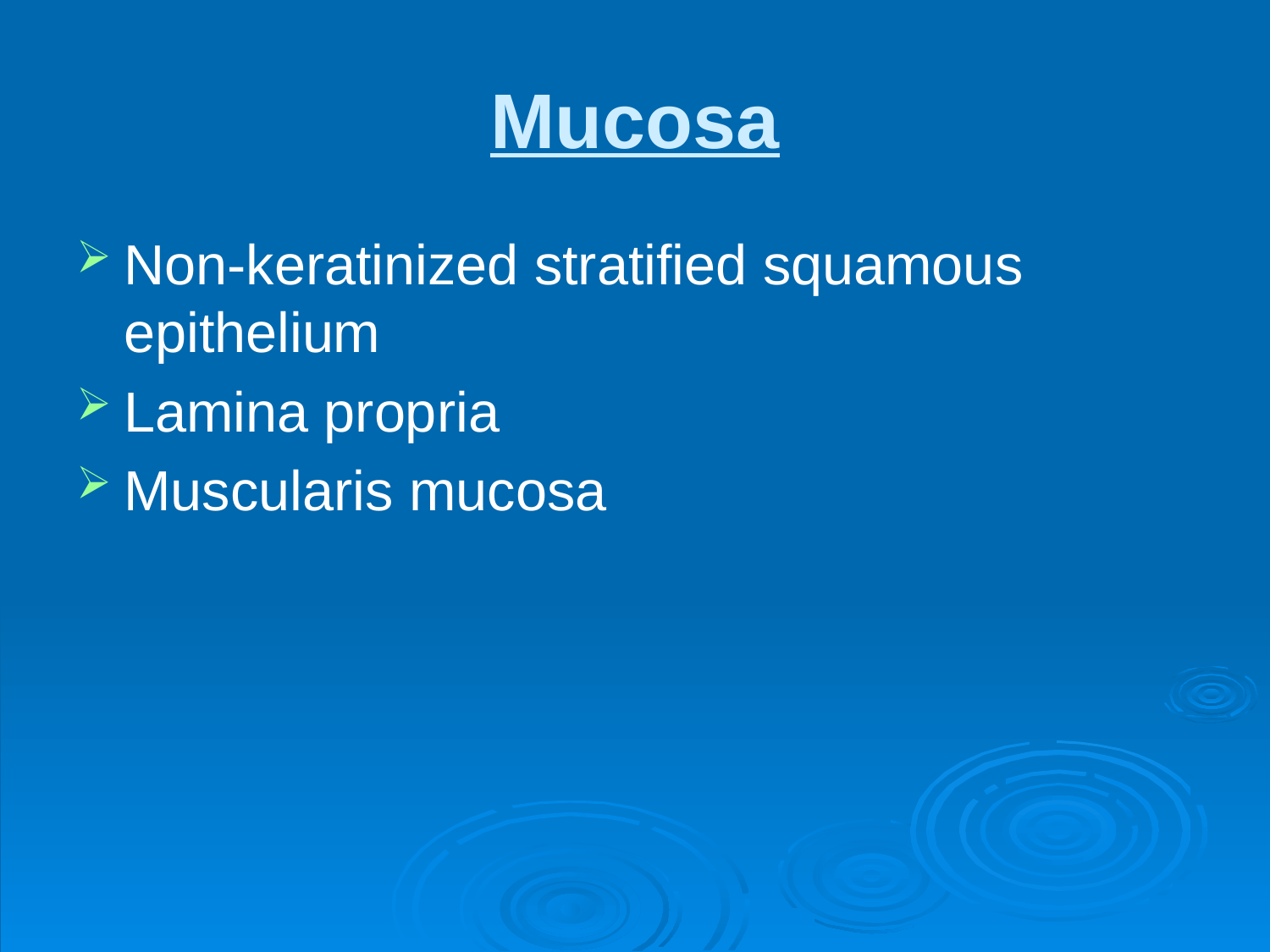

# Mucosa
Non-keratinized stratified squamous epithelium
Lamina propria
Muscularis mucosa